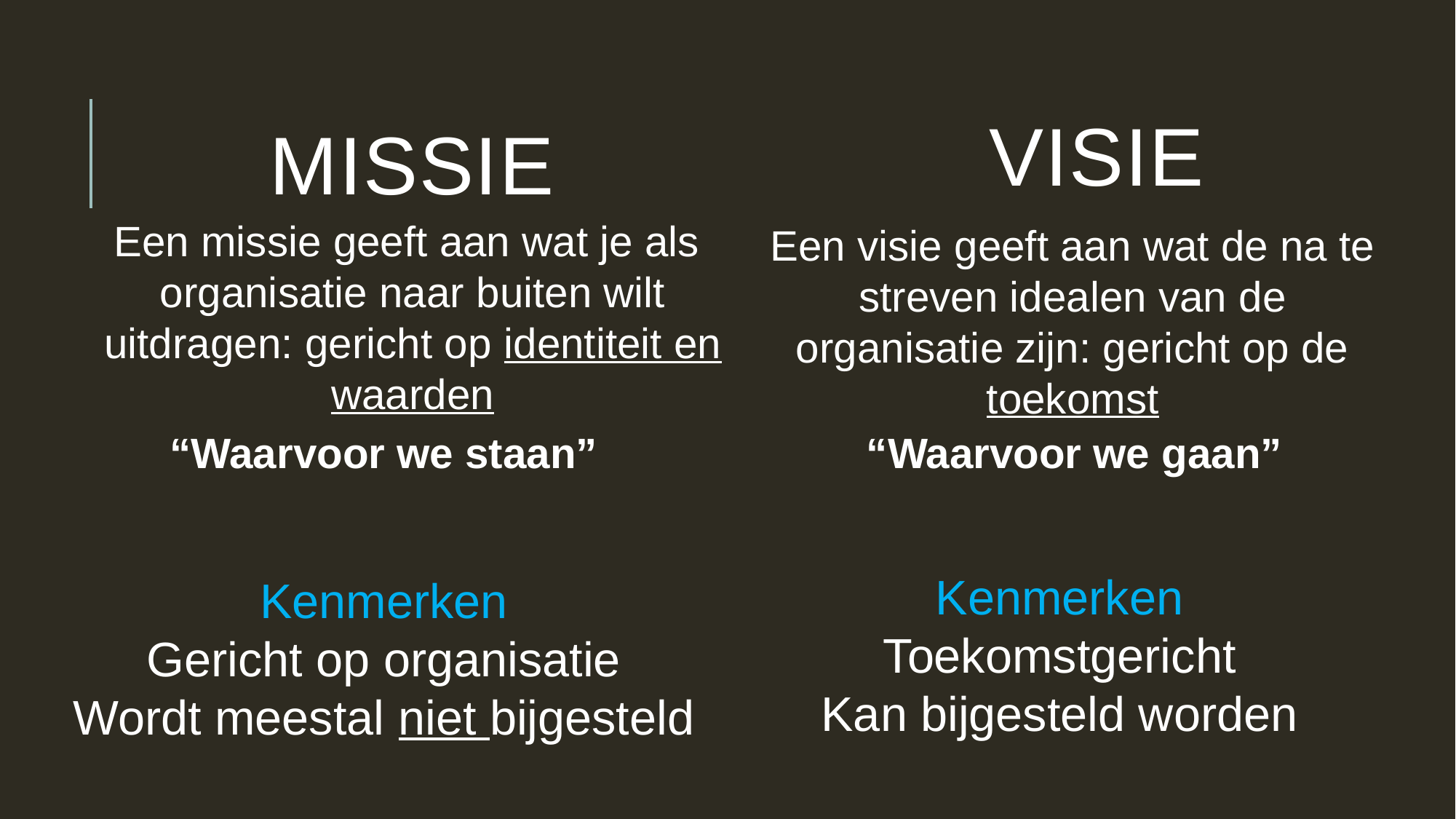

Visie
# Missie
Een missie geeft aan wat je als
organisatie naar buiten wilt uitdragen: gericht op identiteit en waarden
Een visie geeft aan wat de na te streven idealen van de organisatie zijn: gericht op de toekomst
“Waarvoor we gaan”

“Waarvoor we staan”

Kenmerken
Toekomstgericht
Kan bijgesteld worden
Kenmerken
Gericht op organisatie
Wordt meestal niet bijgesteld